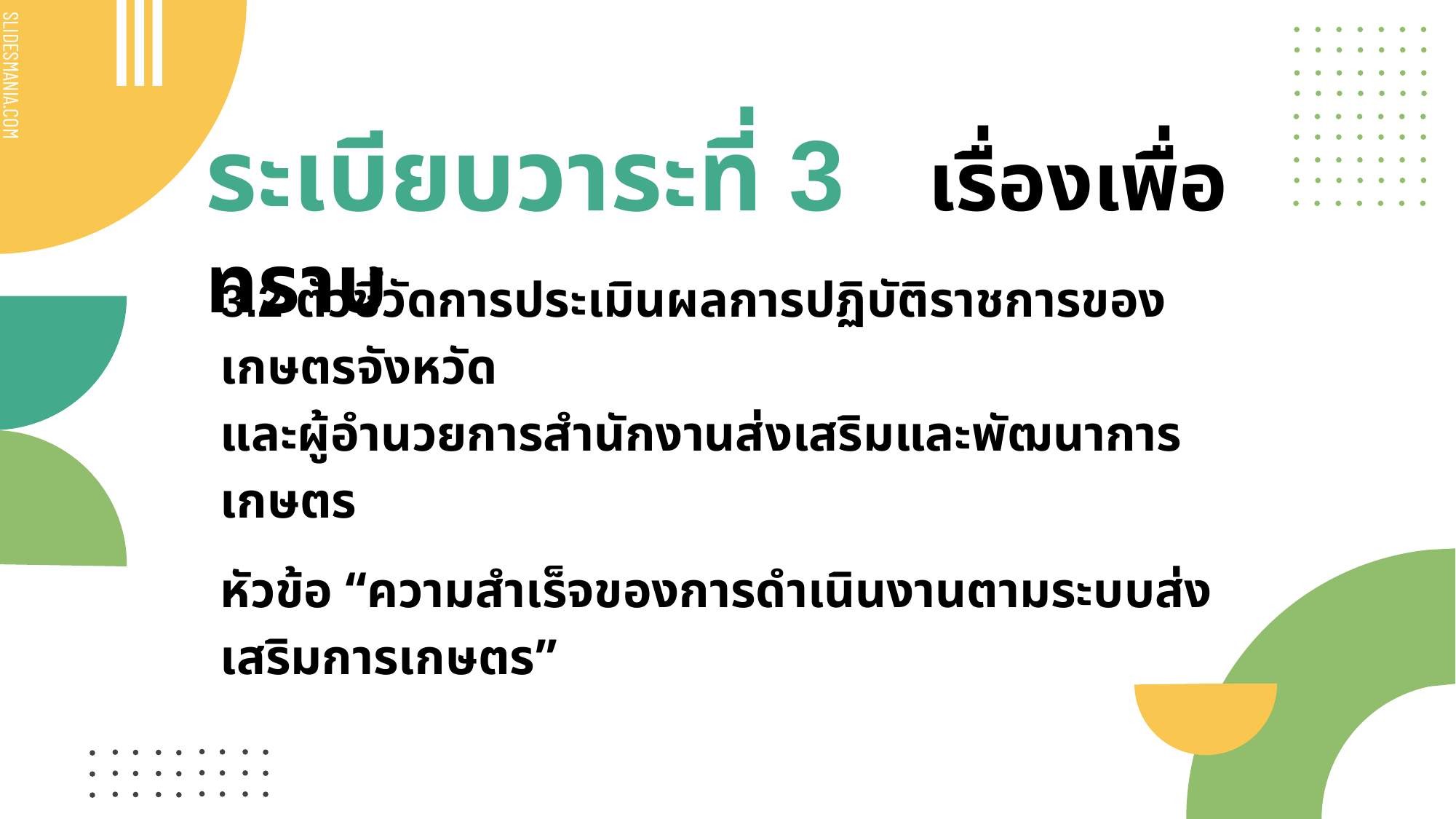

ระเบียบวาระที่ 3   เรื่องเพื่อทราบ
3.2 ตัวชี้วัดการประเมินผลการปฏิบัติราชการของเกษตรจังหวัด
และผู้อำนวยการสำนักงานส่งเสริมและพัฒนาการเกษตร
 n
หัวข้อ “ความสำเร็จของการดำเนินงานตามระบบส่งเสริมการเกษตร”